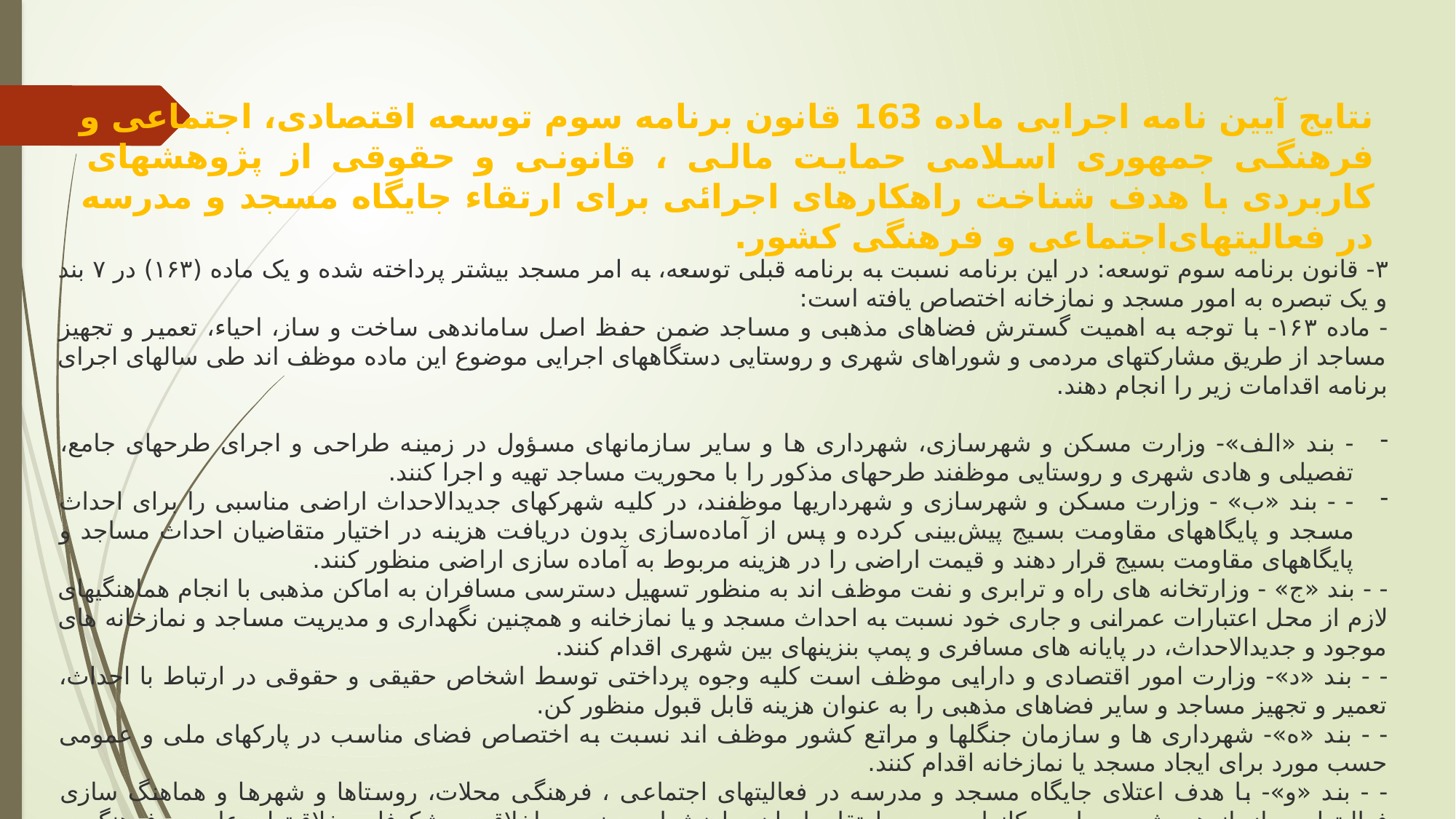

# نتایج آیین نامه اجرایی ماده 163 قانون برنامه سوم توسعه اقتصادی، اجتماعی و فرهنگی جمهوری اسلامی حمایت مالی ، قانونی و حقوقی از پژوهشهای کاربردی با هدف شناخت راهکارهای اجرائی برای ارتقاء جایگاه مسجد و مدرسه در فعالیتهای‌اجتماعی و فرهنگی کشور.

۳- قانون برنامه سوم توسعه: در این برنامه نسبت به برنامه قبلی توسعه، به امر مسجد بیشتر پرداخته شده و یک ماده (۱۶۳) در ۷ بند و یک تبصره به امور مسجد و نمازخانه اختصاص یافته است:
- ماده ۱۶۳- با توجه به اهمیت گسترش فضاهای مذهبی و مساجد ضمن حفظ اصل ساماندهی ساخت و ساز، احیاء، تعمیر و تجهیز مساجد از طریق مشارکتهای مردمی و شوراهای شهری و روستایی دستگاههای اجرایی موضوع این ماده موظف اند طی سالهای اجرای برنامه اقدامات زیر را انجام دهند.

- بند «‌الف»- وزارت مسکن و شهرسازی، شهرداری ها و سایر سازمانهای مسؤول در زمینه طراحی و اجرای طرحهای جامع، تفصیلی و هادی شهری و‌ روستایی موظفند طرحهای مذکور را با محوریت مساجد تهیه و اجرا کنند.
- - بند «ب» - وزارت مسکن و شهرسازی و شهرداریها موظفند، در کلیه شهرکهای جدیدالاحداث اراضی مناسبی را برای احداث مسجد و پایگاههای ‌مقاومت بسیج پیش‌بینی کرده و پس از آماده‌سازی بدون دریافت هزینه در اختیار متقاضیان احداث مساجد و پایگاههای مقاومت بسیج قرار دهند و ‌قیمت اراضی را در هزینه مربوط به آماده سازی اراضی منظور کنند.
- - بند «ج» - وزارتخانه های راه و ترابری و نفت موظف اند به منظور تسهیل دسترسی مسافران به اماکن مذهبی با انجام هماهنگیهای لازم از محل اعتبارات عمرانی و جاری خود نسبت به احداث مسجد و یا نمازخانه و همچنین نگهداری و مدیریت مساجد و نمازخانه های موجود و جدیدالاحداث، در پایانه های مسافری و پمپ بنزینهای بین شهری اقدام کنند.
- - بند «د»- وزارت امور اقتصادی و دارایی موظف است کلیه وجوه پرداختی توسط اشخاص حقیقی و حقوقی در ارتباط با احداث، تعمیر و تجهیز مساجد و سایر فضاهای مذهبی را به عنوان هزینه قابل قبول منظور کن.
- - بند «ه»- شهرداری ها و سازمان جنگلها و مراتع کشور موظف اند نسبت به اختصاص فضای مناسب در پارکهای ملی و عمومی حسب مورد برای ایجاد مسجد یا نمازخانه اقدام کنند.
- - بند «و»- با هدف اعتلای جایگاه مسجد و مدرسه در فعالیتهای اجتماعی ، فرهنگی محلات، روستاها و شهرها و هماهنگ سازی فعالیتهای سازماندهی شده در این مکانها در جهت ارتقای ایمان و ارزشهای معنوی و اخلاقی و شکوفایی خلاقیتهای علمی ، فرهنگی و هنری گروههای مختلف جامعه به ویژه نوجوانان و جوانان اقدامات ذیل در سالهای برنامه سوم توسعه انجام می گیرد: